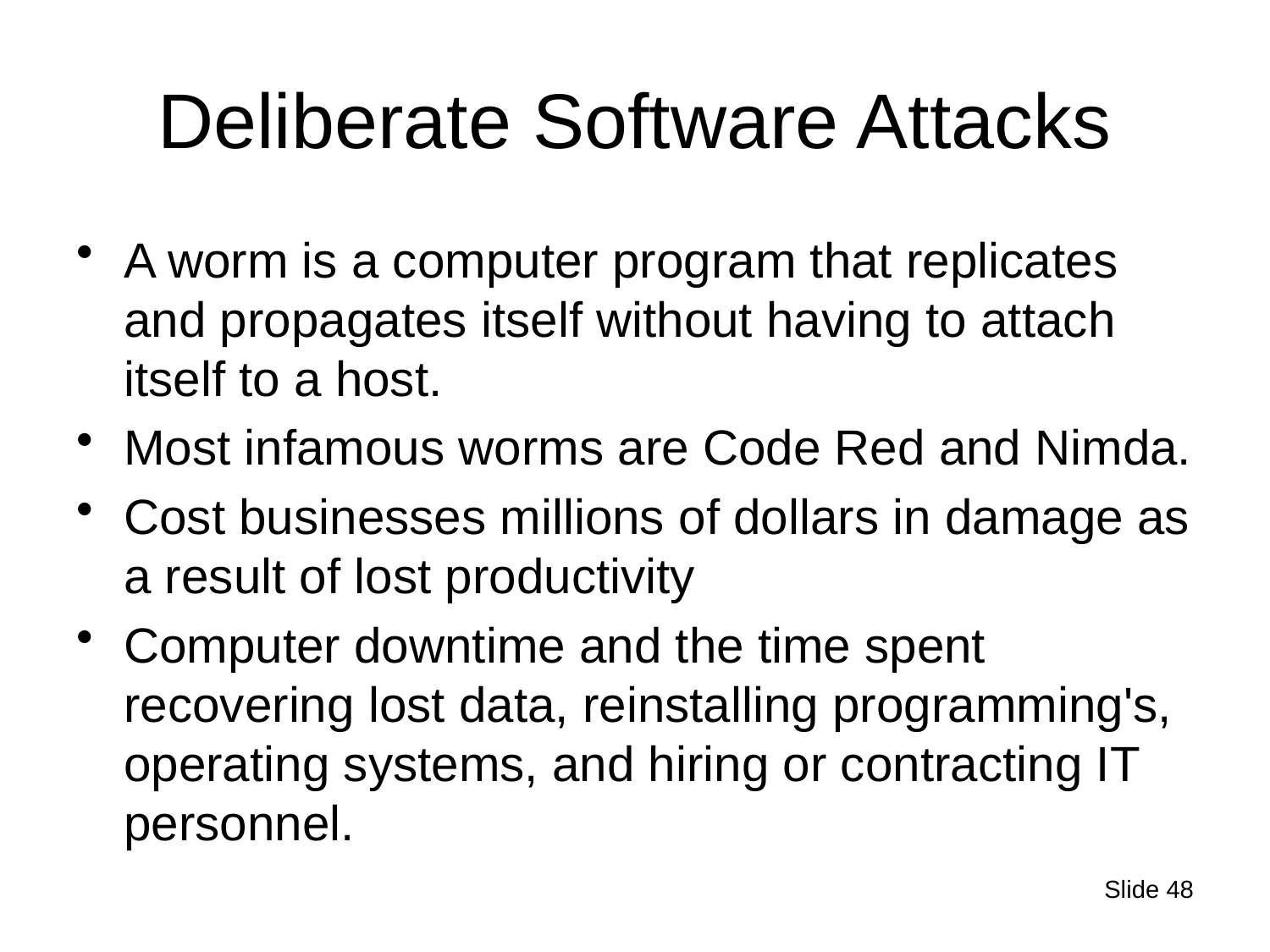

# Deliberate Software Attacks
A worm is a computer program that replicates and propagates itself without having to attach itself to a host.
Most infamous worms are Code Red and Nimda.
Cost businesses millions of dollars in damage as a result of lost productivity
Computer downtime and the time spent recovering lost data, reinstalling programming's, operating systems, and hiring or contracting IT personnel.

 Slide 48